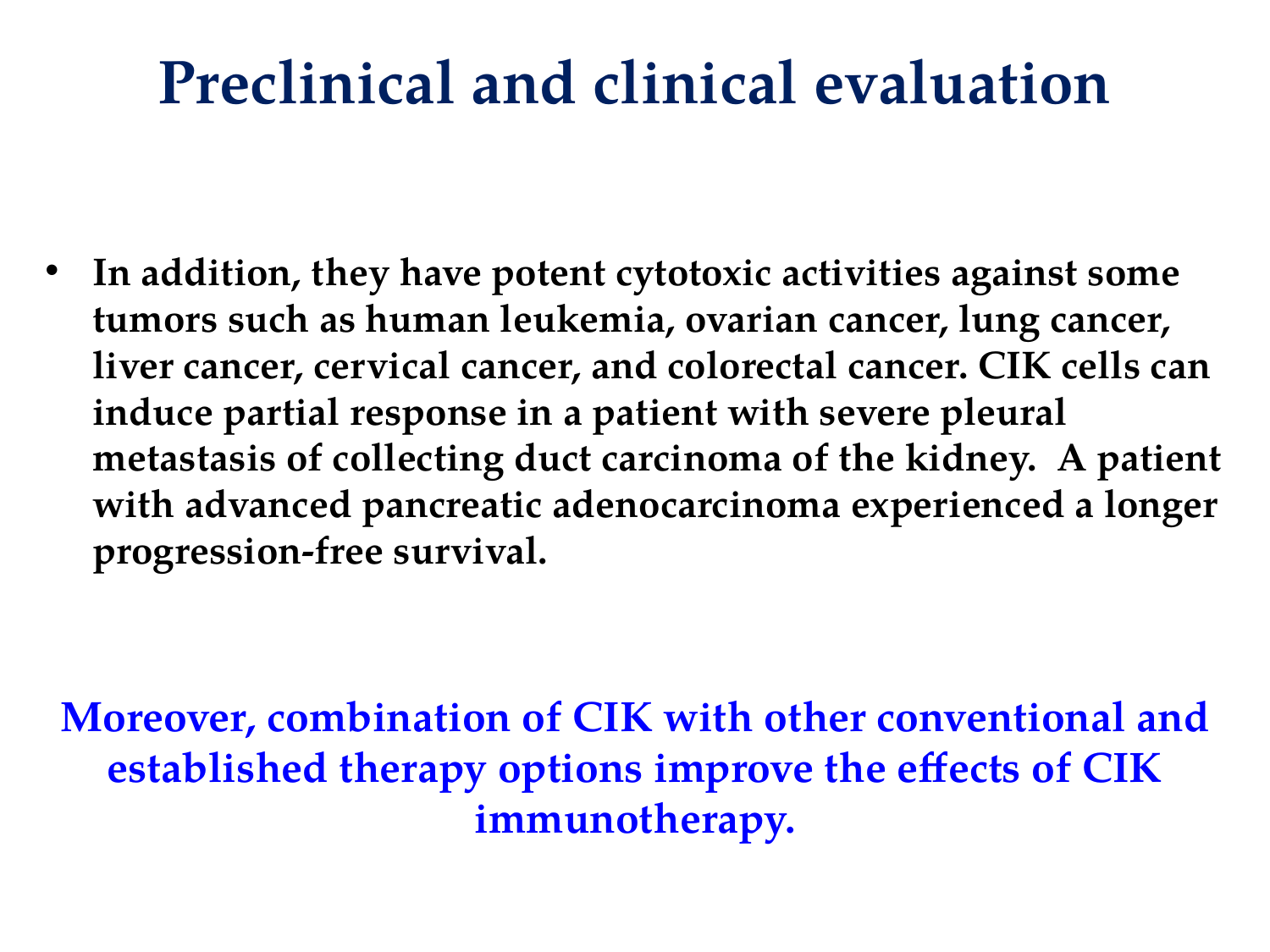

Preclinical and clinical evaluation

In addition, they have potent cytotoxic activities against some tumors such as human leukemia, ovarian cancer, lung cancer, liver cancer, cervical cancer, and colorectal cancer. CIK cells can induce partial response in a patient with severe pleural metastasis of collecting duct carcinoma of the kidney.  A patient with advanced pancreatic adenocarcinoma experienced a longer progression-free survival.

Moreover, combination of CIK with other conventional and established therapy options improve the effects of CIK immunotherapy.